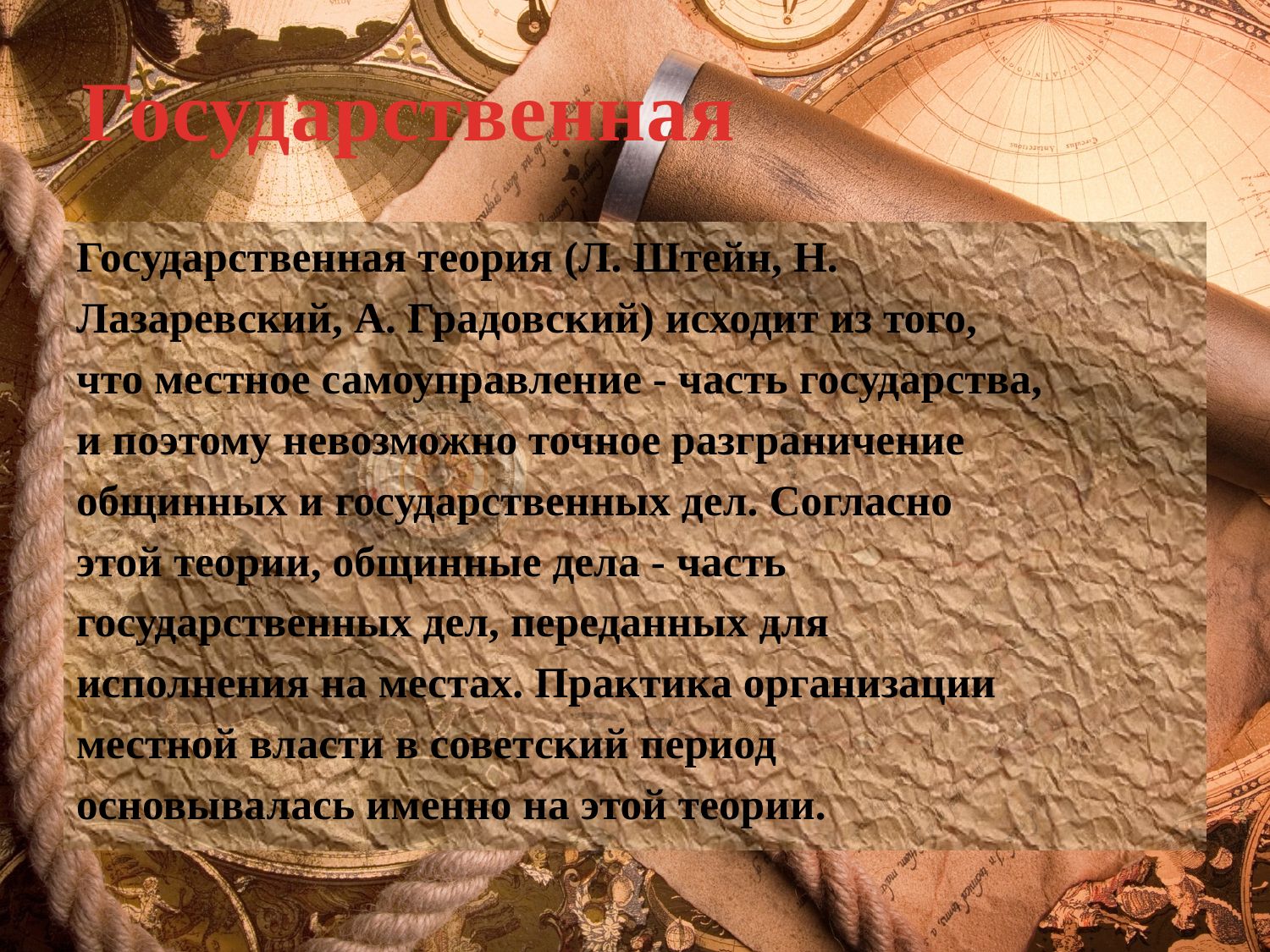

Государственная
Государственная теория (Л. Штейн, Н.
Лазаревский, А. Градовский) исходит из того,
что местное самоуправление - часть государства,
и поэтому невозможно точное разграничение
общинных и государственных дел. Согласно
этой теории, общинные дела - часть
государственных дел, переданных для
исполнения на местах. Практика организации
местной власти в советский период
основывалась именно на этой теории.